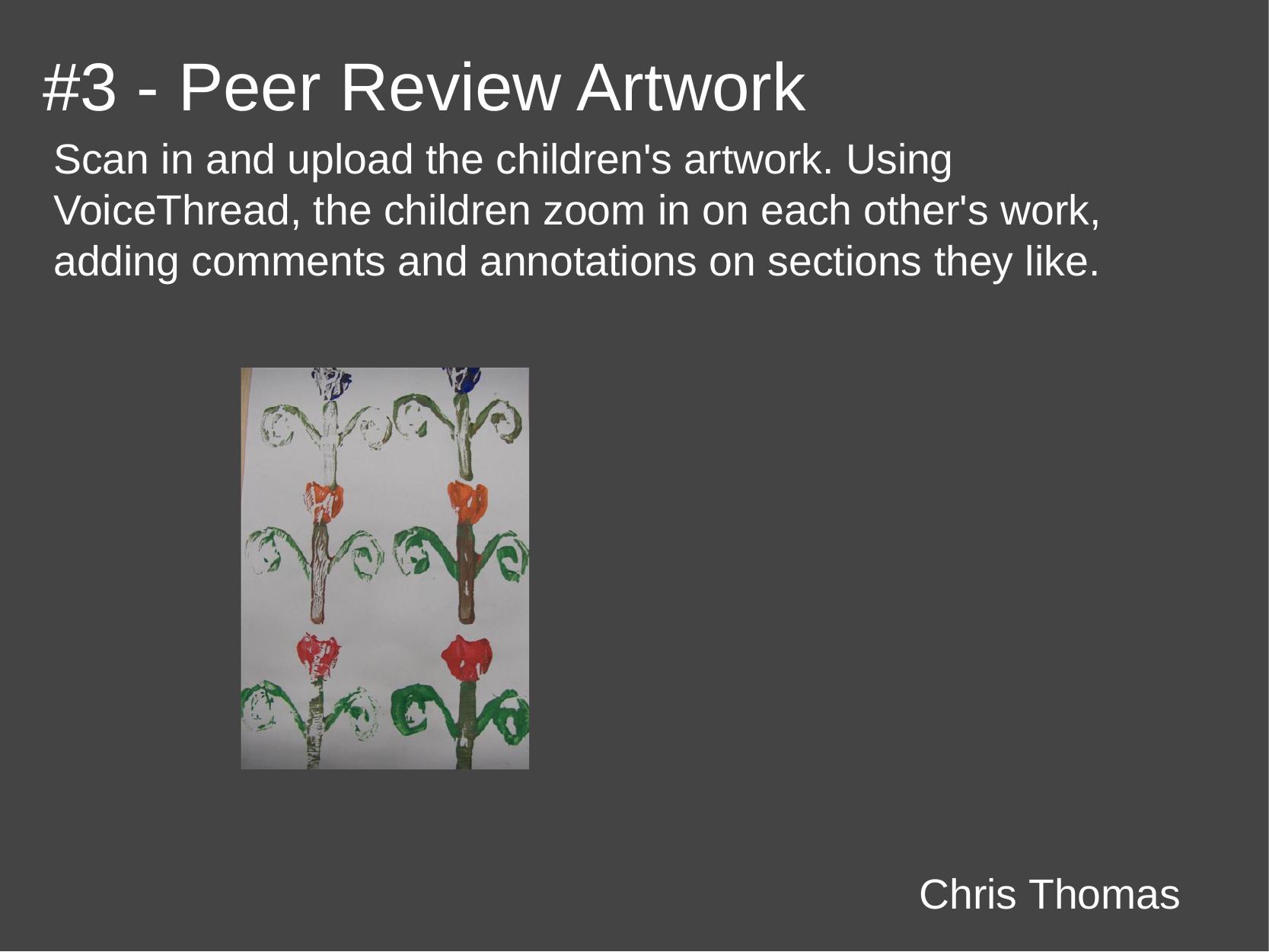

# #3 - Peer Review Artwork
Scan in and upload the children's artwork. Using VoiceThread, the children zoom in on each other's work, adding comments and annotations on sections they like.

Chris Thomas